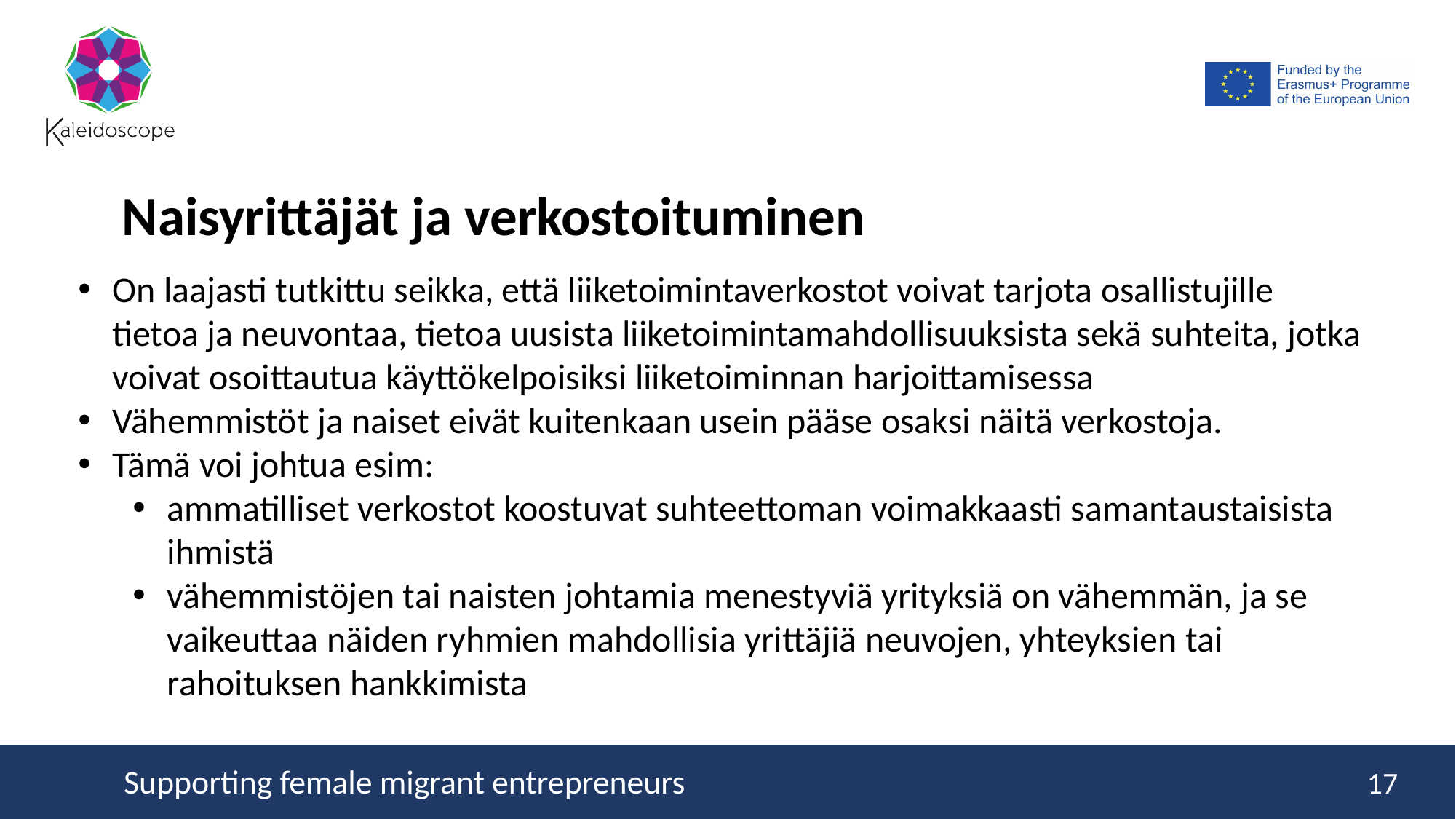

Naisyrittäjät ja verkostoituminen
On laajasti tutkittu seikka, että liiketoimintaverkostot voivat tarjota osallistujille tietoa ja neuvontaa, tietoa uusista liiketoimintamahdollisuuksista sekä suhteita, jotka voivat osoittautua käyttökelpoisiksi liiketoiminnan harjoittamisessa
Vähemmistöt ja naiset eivät kuitenkaan usein pääse osaksi näitä verkostoja.
Tämä voi johtua esim:
ammatilliset verkostot koostuvat suhteettoman voimakkaasti samantaustaisista ihmistä
vähemmistöjen tai naisten johtamia menestyviä yrityksiä on vähemmän, ja se vaikeuttaa näiden ryhmien mahdollisia yrittäjiä neuvojen, yhteyksien tai rahoituksen hankkimista
17